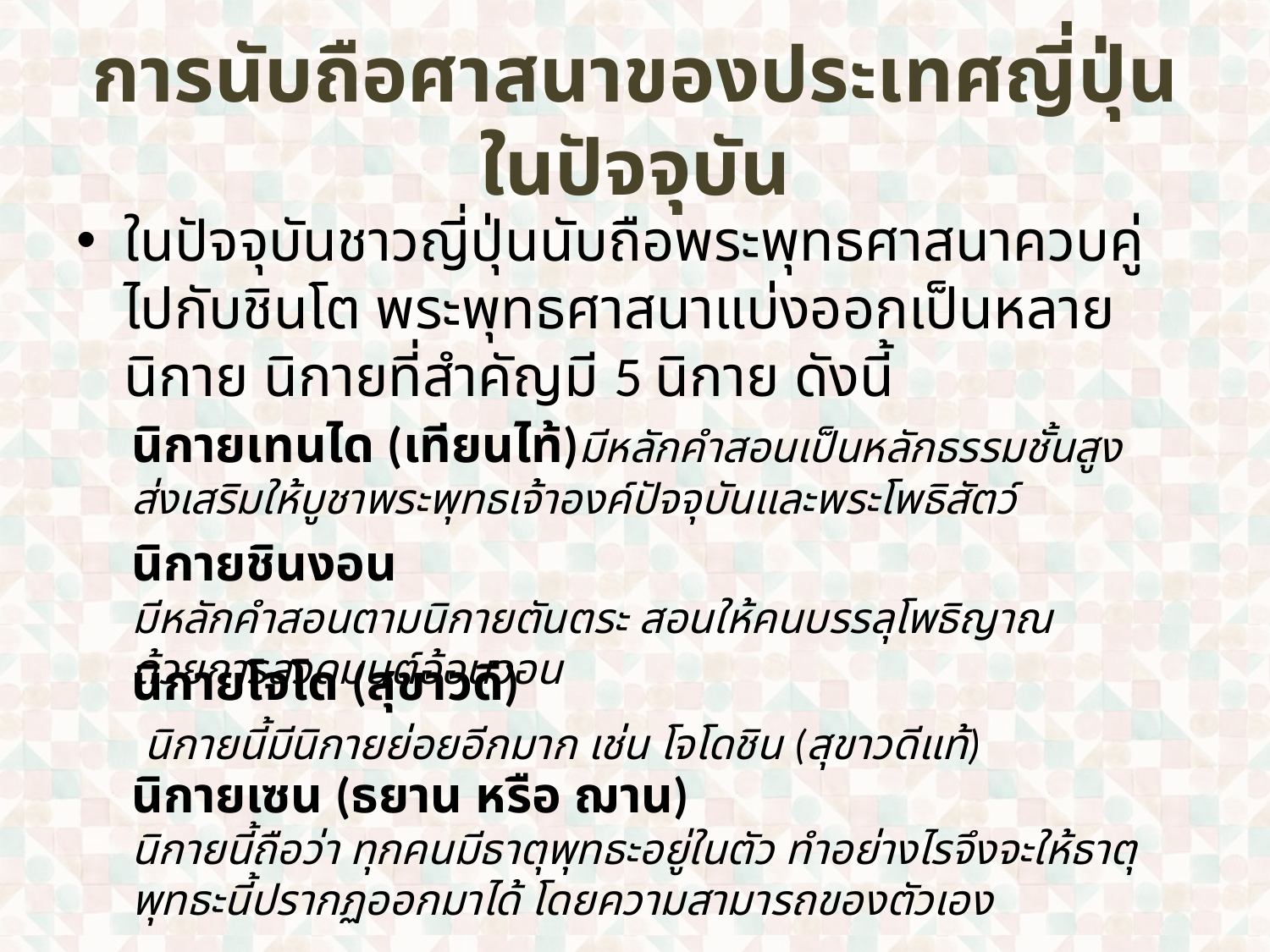

# การนับถือศาสนาของประเทศญี่ปุ่นในปัจจุบัน
ในปัจจุบันชาวญี่ปุ่นนับถือพระพุทธศาสนาควบคู่ไปกับชินโต พระพุทธศาสนาแบ่งออกเป็นหลายนิกาย นิกายที่สำคัญมี 5 นิกาย ดังนี้
นิกายเทนได (เทียนไท้)มีหลักคำสอนเป็นหลักธรรมชั้นสูง ส่งเสริมให้บูชาพระพุทธเจ้าองค์ปัจจุบันและพระโพธิสัตว์
นิกายชินงอน
มีหลักคำสอนตามนิกายตันตระ สอนให้คนบรรลุโพธิญาณด้วยการสวดมนต์อ้อนวอน

นิกายโจโด (สุขาวดี)
 นิกายนี้มีนิกายย่อยอีกมาก เช่น โจโดชิน (สุขาวดีแท้)
นิกายเซน (ธยาน หรือ ฌาน)
นิกายนี้ถือว่า ทุกคนมีธาตุพุทธะอยู่ในตัว ทำอย่างไรจึงจะให้ธาตุพุทธะนี้ปรากฏออกมาได้ โดยความสามารถของตัวเอง